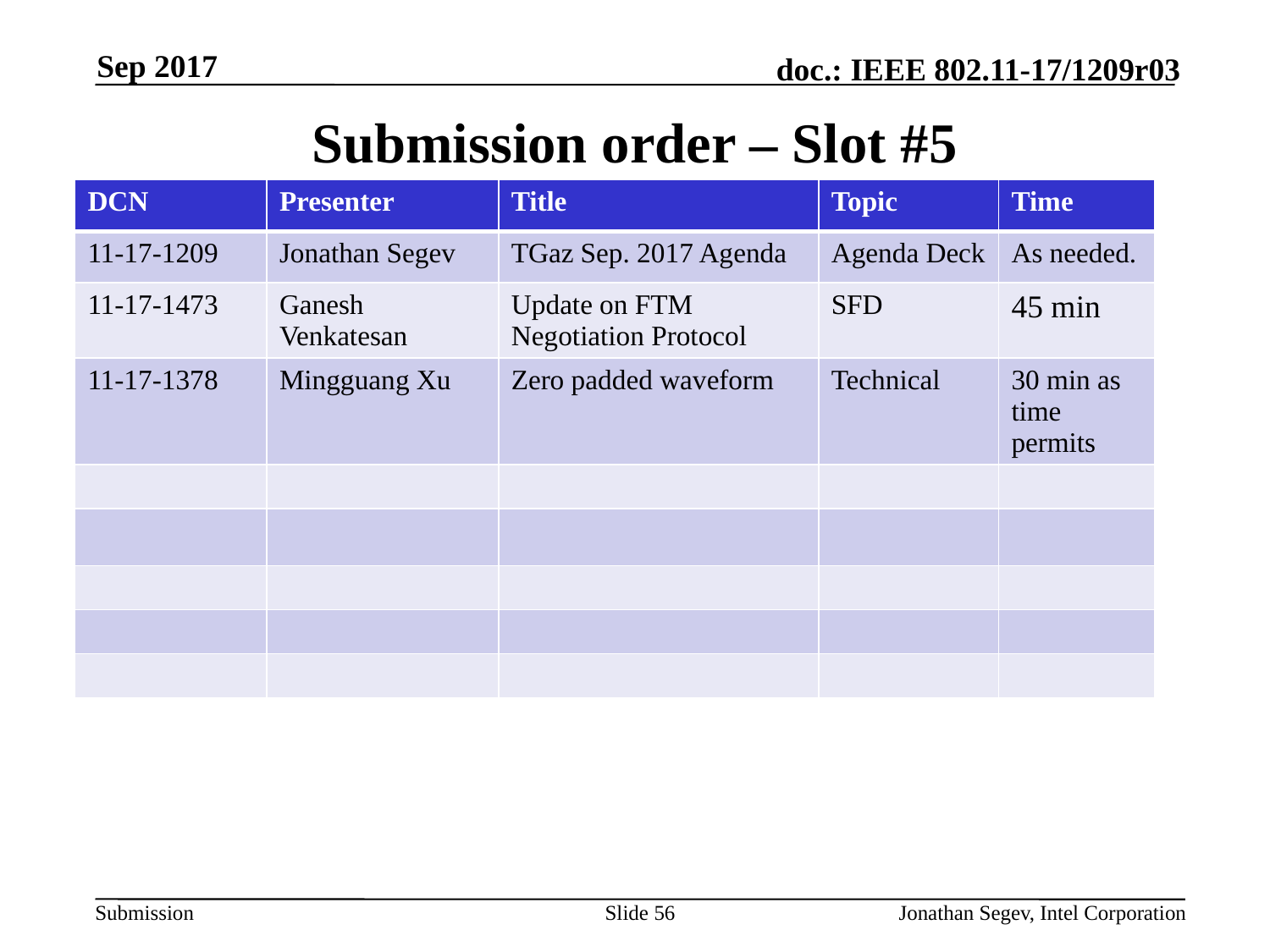

Sep 2017
# Submission order – Slot #5
| DCN | Presenter | Title | Topic | Time |
| --- | --- | --- | --- | --- |
| 11-17-1209 | Jonathan Segev | TGaz Sep. 2017 Agenda | Agenda Deck | As needed. |
| 11-17-1473 | Ganesh Venkatesan | Update on FTM Negotiation Protocol | SFD | 45 min |
| 11-17-1378 | Mingguang Xu | Zero padded waveform | Technical | 30 min as time permits |
|  |  |  |  |  |
|  |  |  |  |  |
|  |  |  |  |  |
|  |  |  |  |  |
|  |  |  |  |  |
Slide 56
Jonathan Segev, Intel Corporation